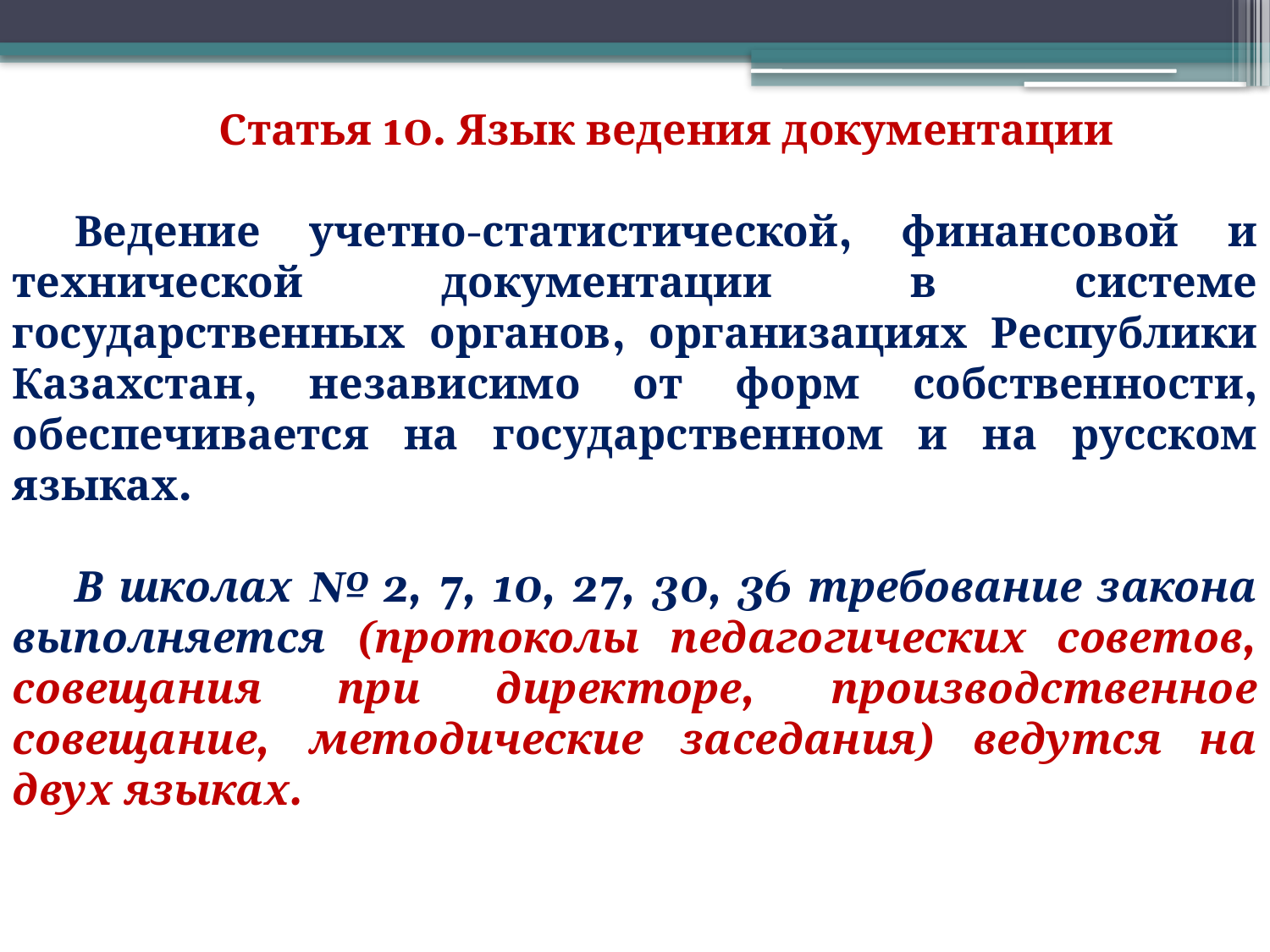

Статья 10. Язык ведения документации

Ведение учетно-статистической, финансовой и технической документации в системе государственных органов, организациях Республики Казахстан, независимо от форм собственности, обеспечивается на государственном и на русском языках.

В школах № 2, 7, 10, 27, 30, 36 требование закона выполняется (протоколы педагогических советов, совещания при директоре, производственное совещание, методические заседания) ведутся на двух языках.